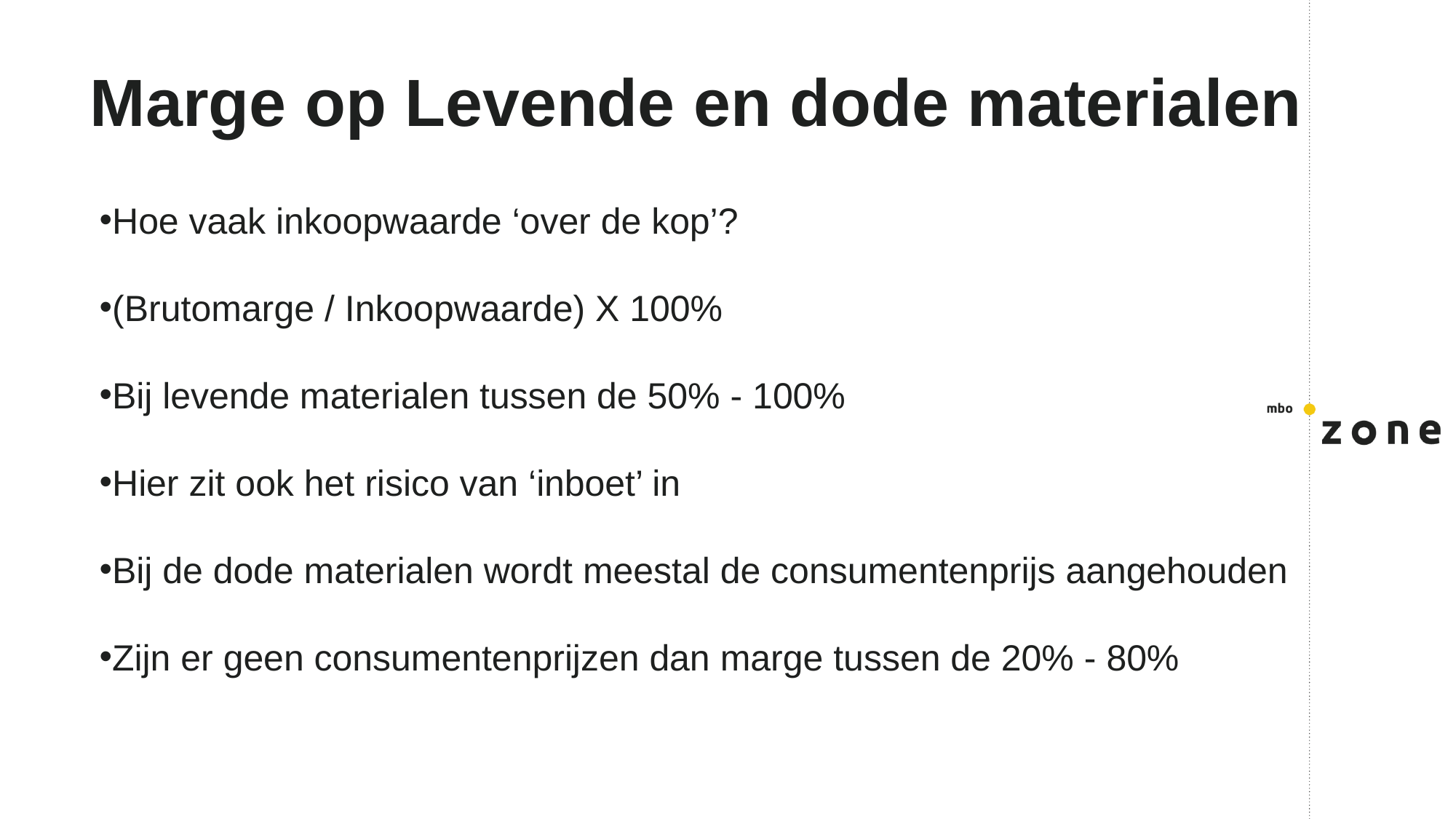

# Marge op Levende en dode materialen
Hoe vaak inkoopwaarde ‘over de kop’?

(Brutomarge / Inkoopwaarde) X 100%

Bij levende materialen tussen de 50% - 100%

Hier zit ook het risico van ‘inboet’ in

Bij de dode materialen wordt meestal de consumentenprijs aangehouden

Zijn er geen consumentenprijzen dan marge tussen de 20% - 80%